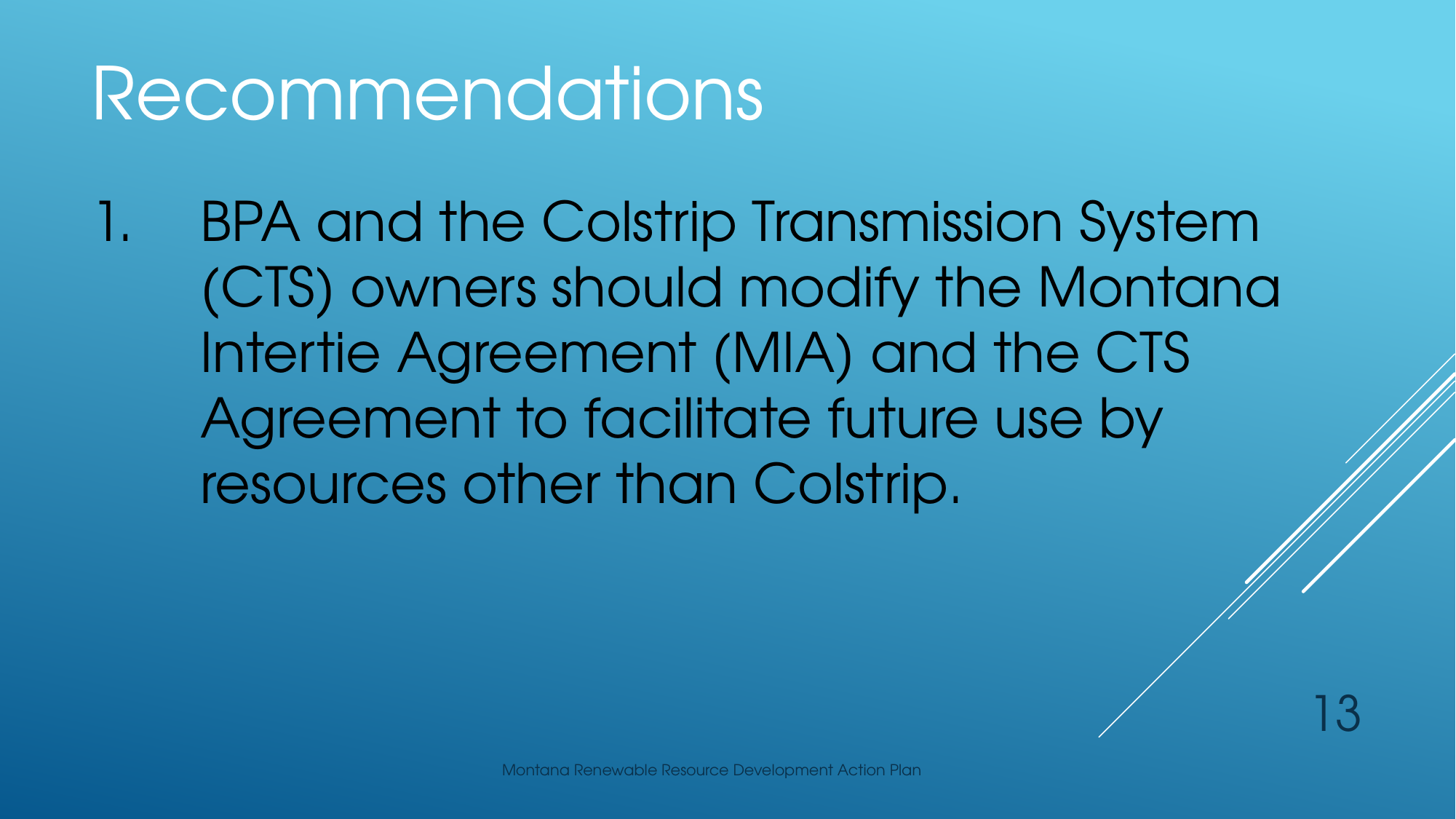

Recommendations
BPA and the Colstrip Transmission System (CTS) owners should modify the Montana Intertie Agreement (MIA) and the CTS Agreement to facilitate future use by resources other than Colstrip.

13
Montana Renewable Resource Development Action Plan